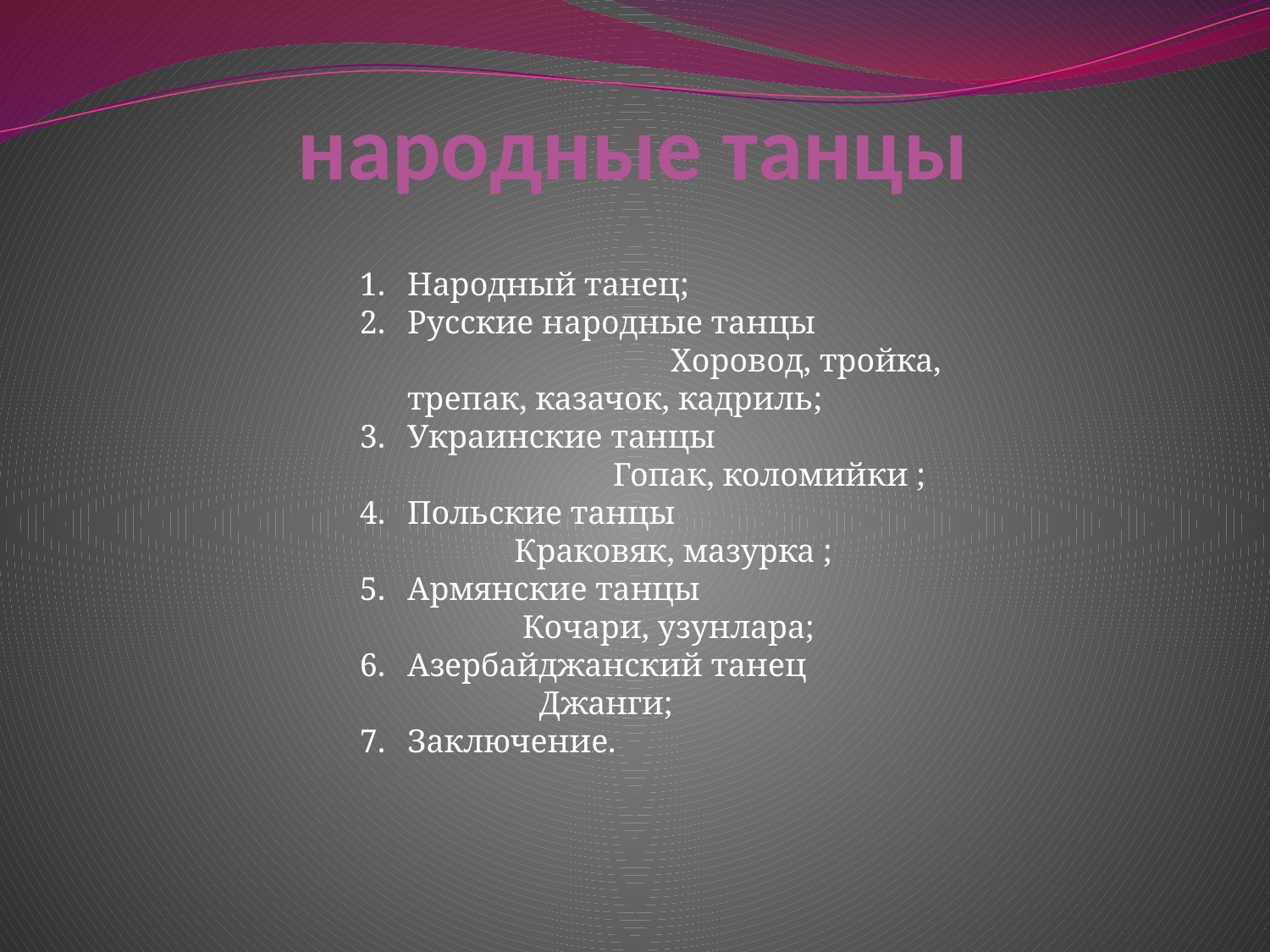

# народные танцы
Народный танец;
Русские народные танцы                                                         Хоровод, тройка, трепак, казачок, кадриль;
Украинские танцы                                                              Гопак, коломийки ;
Польские танцы                                                       Краковяк, мазурка ;
Армянские танцы                                                     Кочари, узунлара;
Азербайджанский танец                                          Джанги;
Заключение.